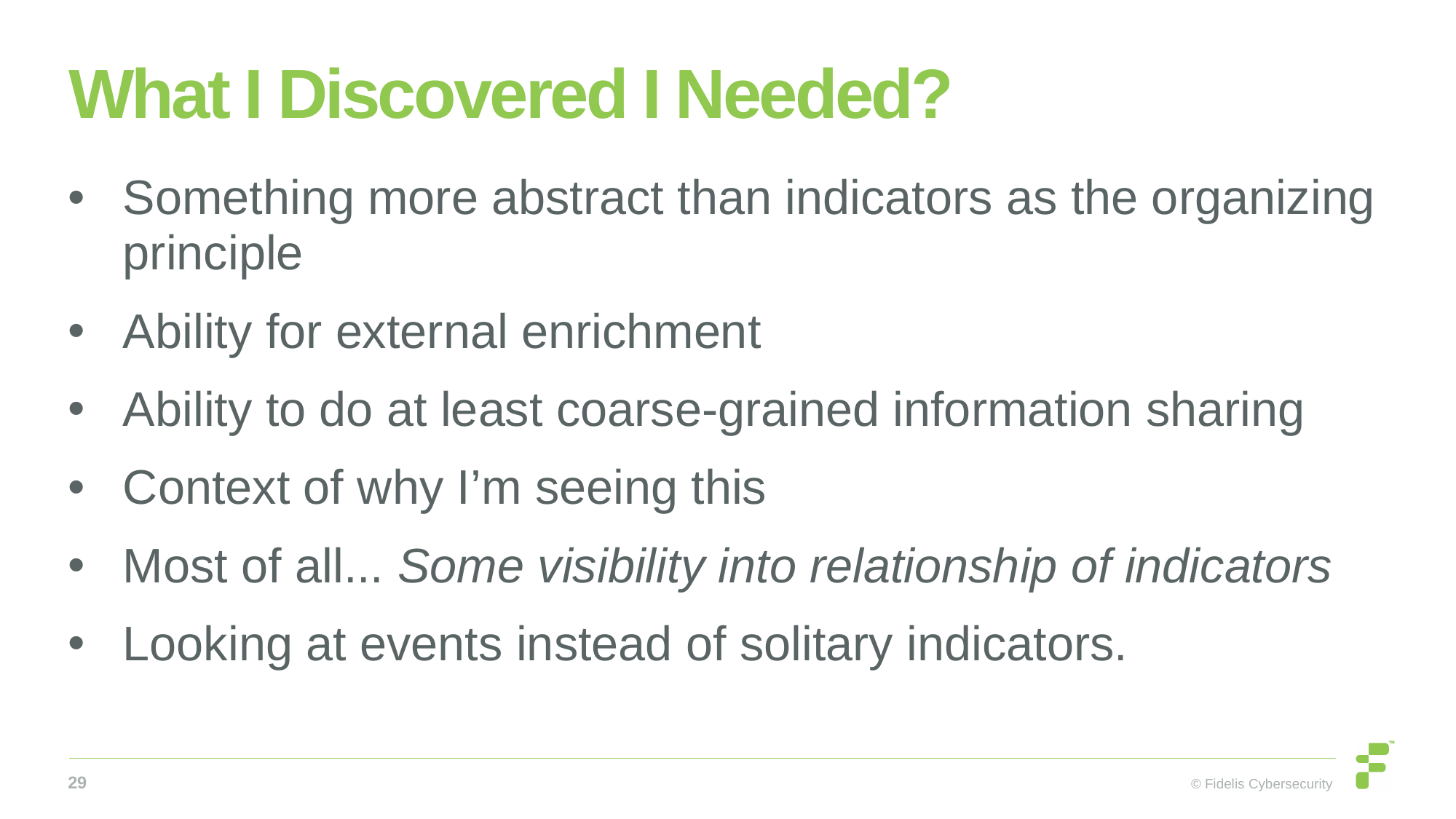

# What I Discovered I Needed?
Something more abstract than indicators as the organizing principle
Ability for external enrichment
Ability to do at least coarse-grained information sharing
Context of why I’m seeing this
Most of all... Some visibility into relationship of indicators
Looking at events instead of solitary indicators.
29